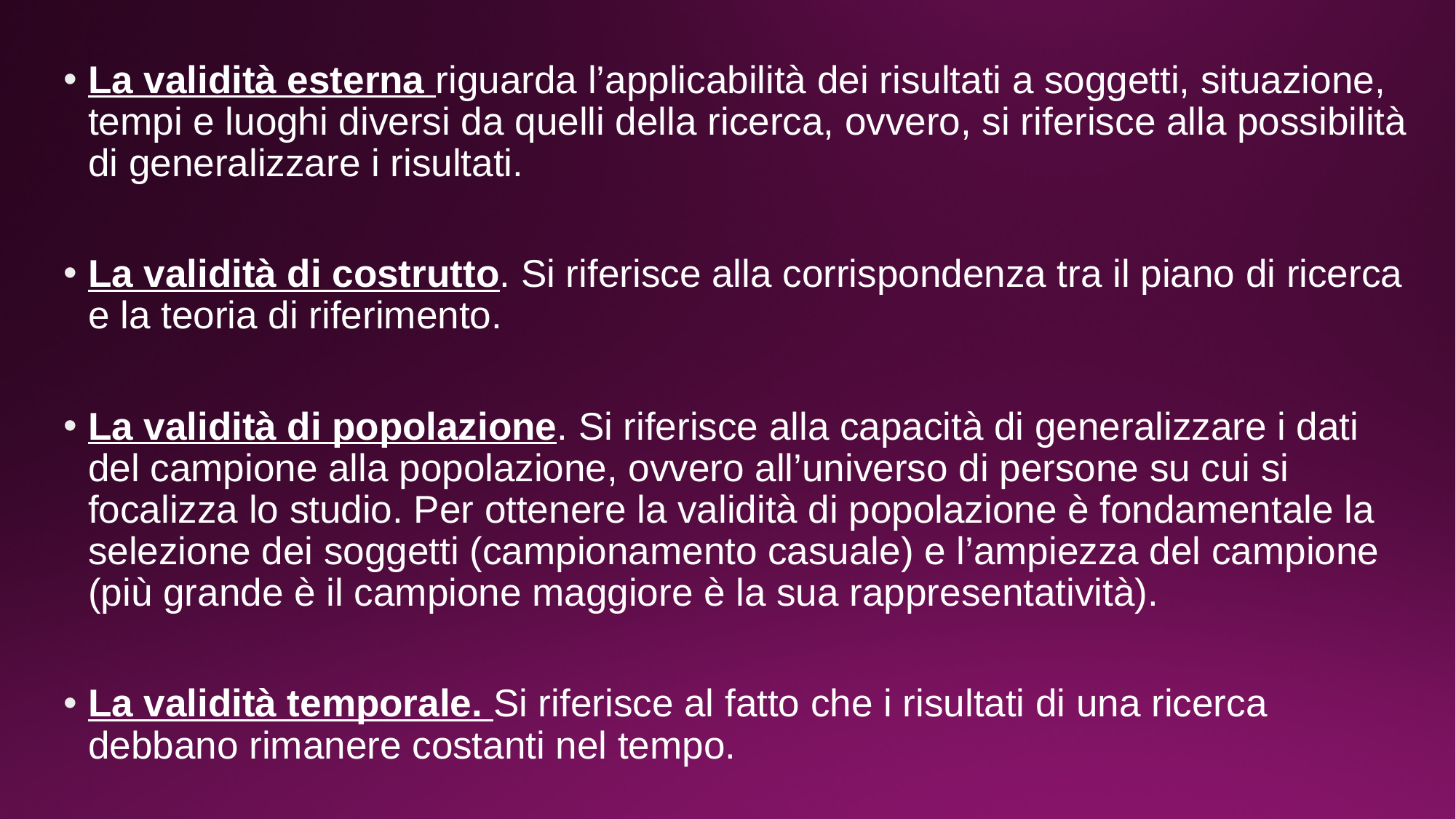

La validità esterna riguarda l’applicabilità dei risultati a soggetti, situazione, tempi e luoghi diversi da quelli della ricerca, ovvero, si riferisce alla possibilità di generalizzare i risultati.

La validità di costrutto. Si riferisce alla corrispondenza tra il piano di ricerca e la teoria di riferimento.

La validità di popolazione. Si riferisce alla capacità di generalizzare i dati del campione alla popolazione, ovvero all’universo di persone su cui si focalizza lo studio. Per ottenere la validità di popolazione è fondamentale la selezione dei soggetti (campionamento casuale) e l’ampiezza del campione (più grande è il campione maggiore è la sua rappresentatività).

La validità temporale. Si riferisce al fatto che i risultati di una ricerca debbano rimanere costanti nel tempo.